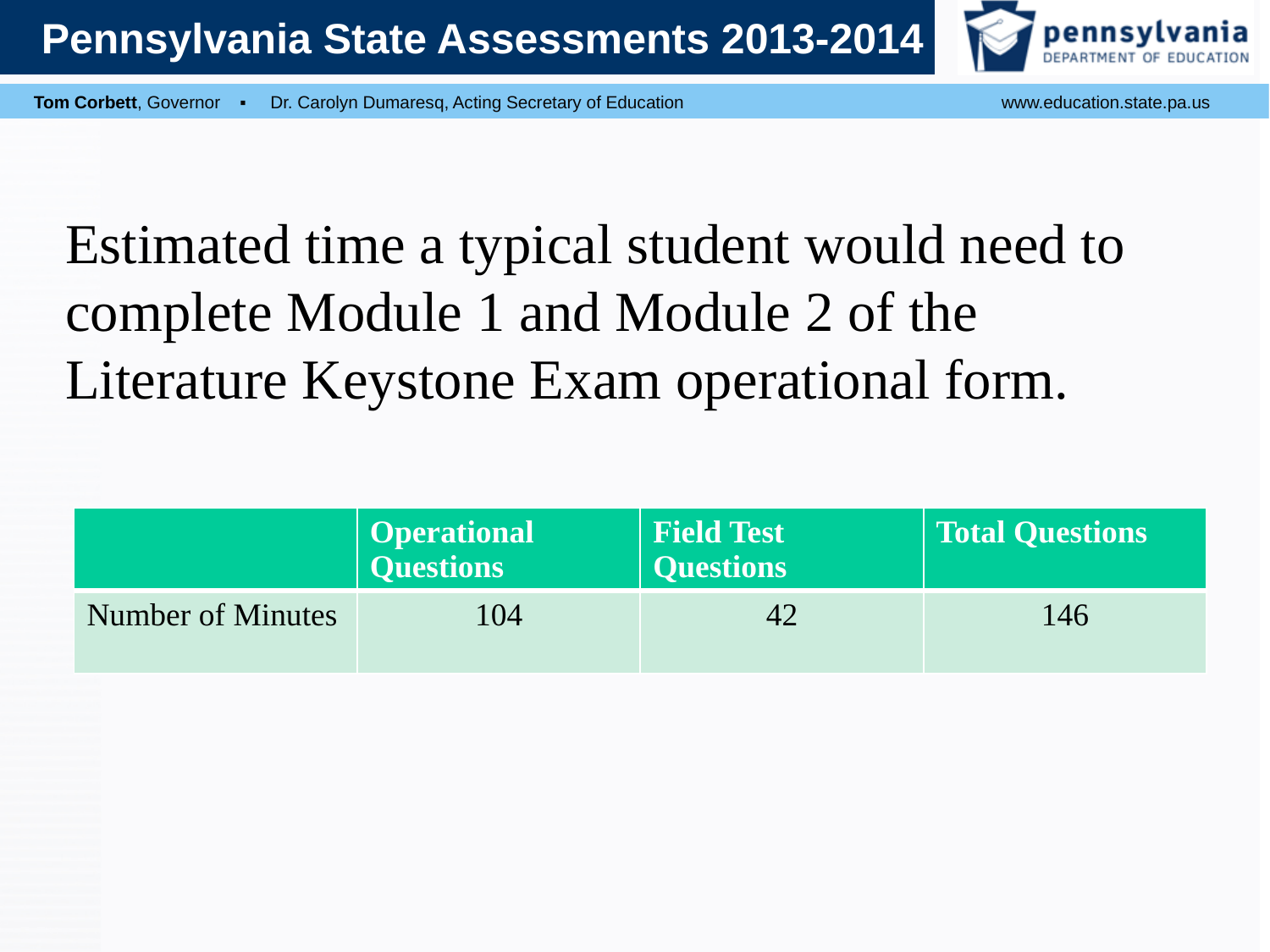

# Estimated time a typical student would need to complete Module 1 and Module 2 of the Literature Keystone Exam operational form.
|  | Operational Questions | Field Test Questions | Total Questions |
| --- | --- | --- | --- |
| Number of Minutes | 104 | 42 | 146 |